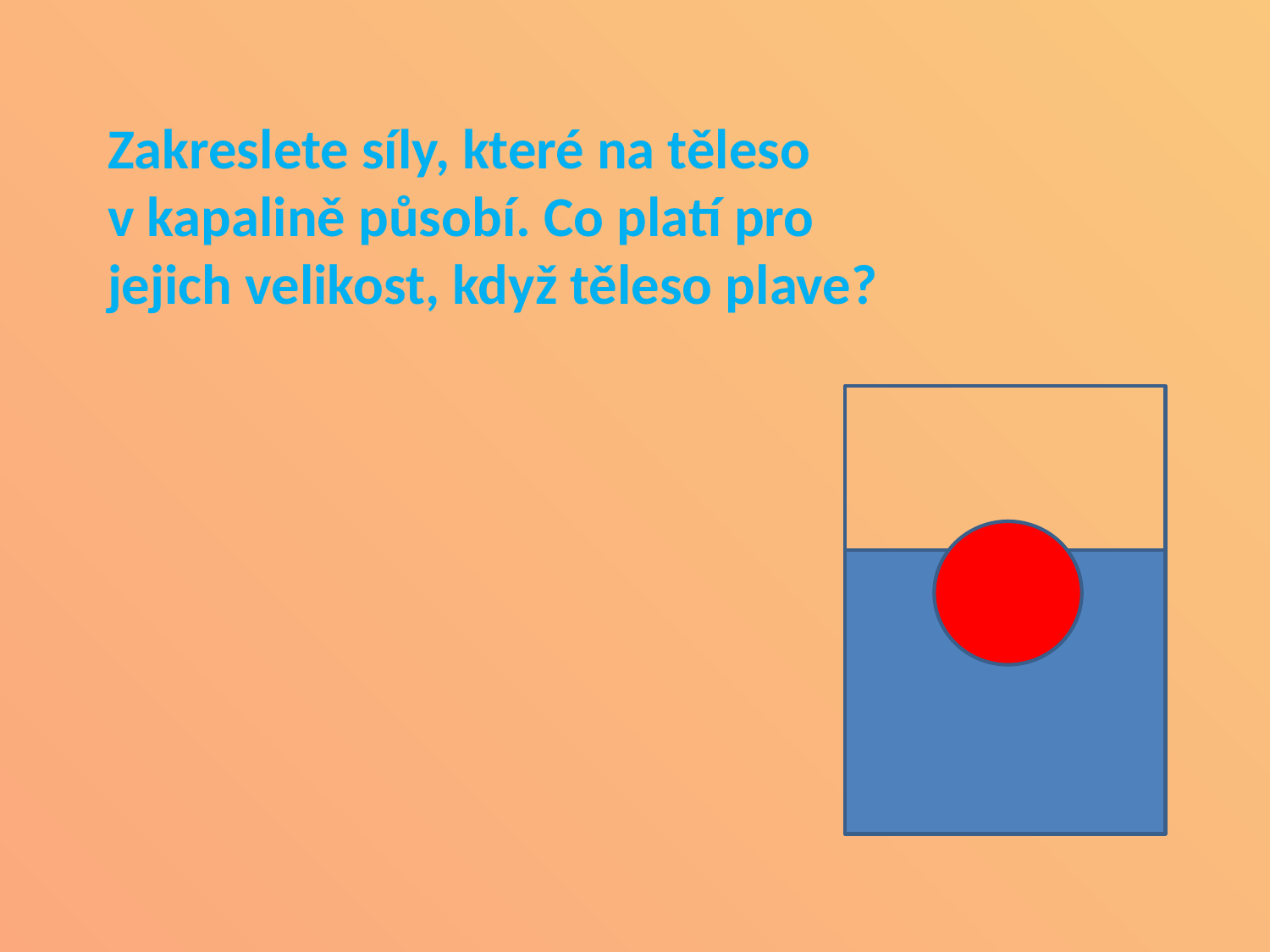

Zakreslete síly, které na těleso v kapalině působí. Co platí pro jejich velikost, když těleso plave?